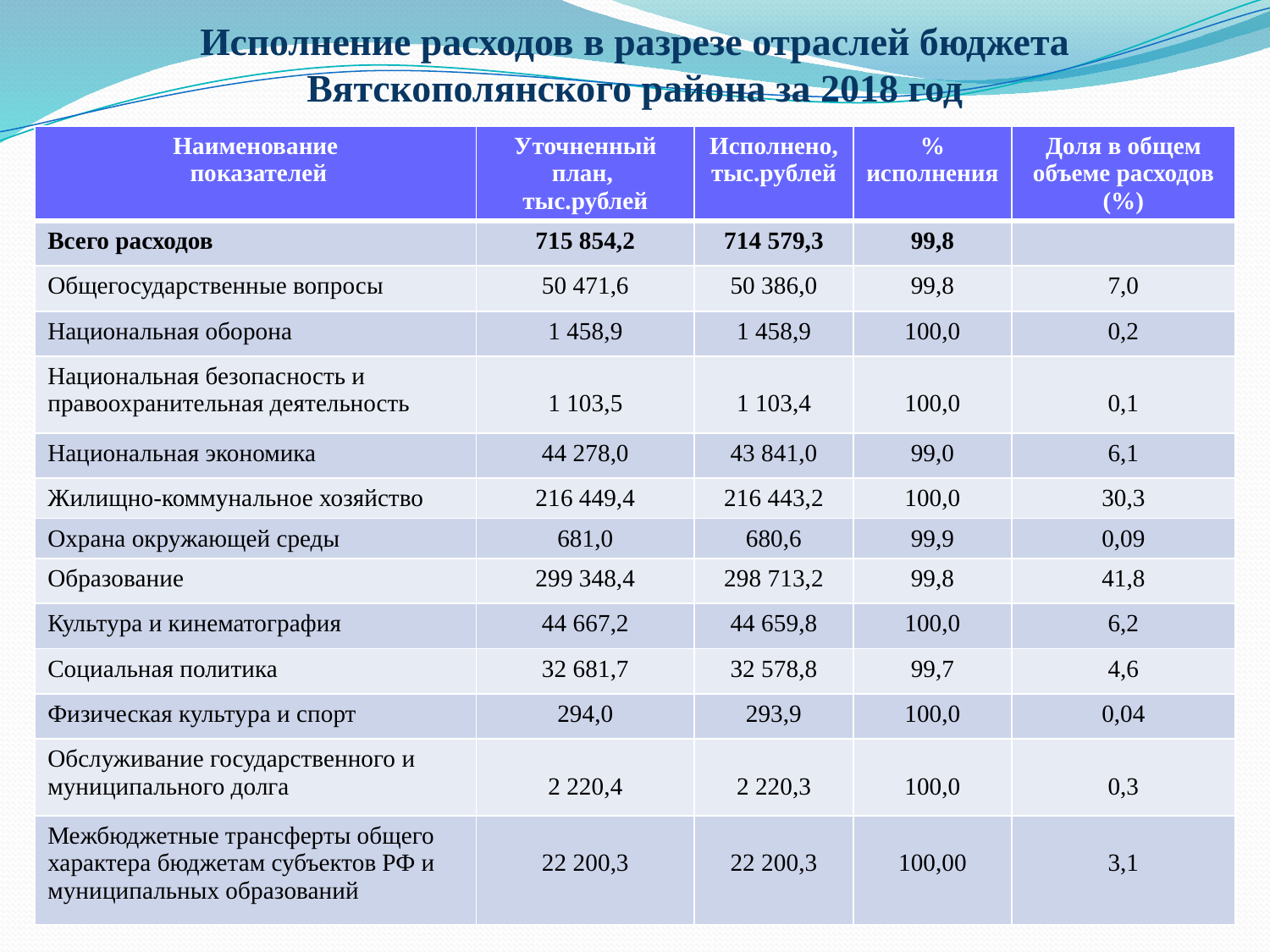

# Исполнение расходов в разрезе отраслей бюджета Вятскополянского района за 2018 год
| Наименование показателей | Уточненный план, тыс.рублей | Исполнено, тыс.рублей | % исполнения | Доля в общем объеме расходов (%) |
| --- | --- | --- | --- | --- |
| Всего расходов | 715 854,2 | 714 579,3 | 99,8 |  |
| Общегосударственные вопросы | 50 471,6 | 50 386,0 | 99,8 | 7,0 |
| Национальная оборона | 1 458,9 | 1 458,9 | 100,0 | 0,2 |
| Национальная безопасность и правоохранительная деятельность | 1 103,5 | 1 103,4 | 100,0 | 0,1 |
| Национальная экономика | 44 278,0 | 43 841,0 | 99,0 | 6,1 |
| Жилищно-коммунальное хозяйство | 216 449,4 | 216 443,2 | 100,0 | 30,3 |
| Охрана окружающей среды | 681,0 | 680,6 | 99,9 | 0,09 |
| Образование | 299 348,4 | 298 713,2 | 99,8 | 41,8 |
| Культура и кинематография | 44 667,2 | 44 659,8 | 100,0 | 6,2 |
| Социальная политика | 32 681,7 | 32 578,8 | 99,7 | 4,6 |
| Физическая культура и спорт | 294,0 | 293,9 | 100,0 | 0,04 |
| Обслуживание государственного и муниципального долга | 2 220,4 | 2 220,3 | 100,0 | 0,3 |
| Межбюджетные трансферты общего характера бюджетам субъектов РФ и муниципальных образований | 22 200,3 | 22 200,3 | 100,00 | 3,1 |
14